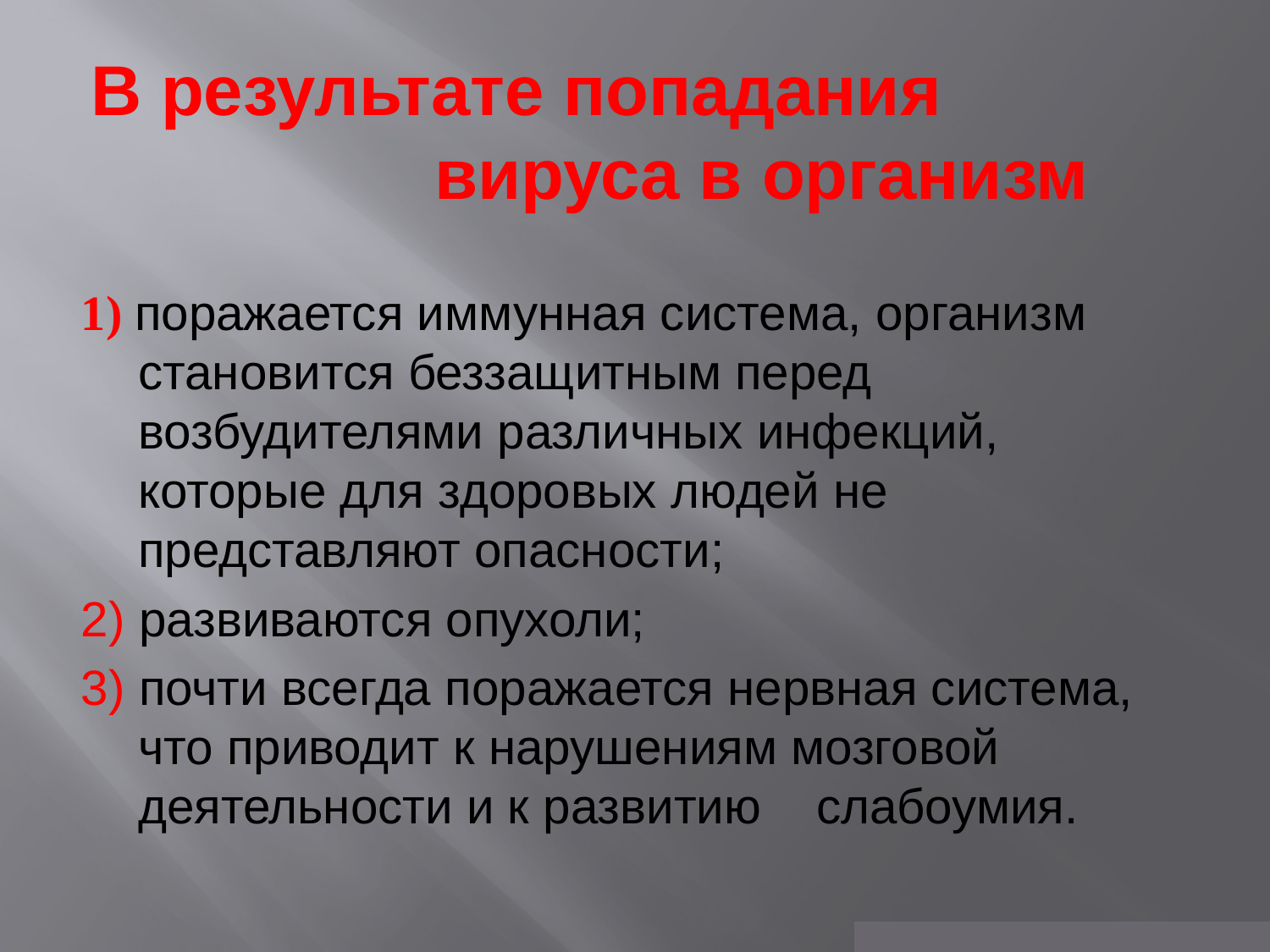

# В результате попадания                          вируса в организм
1) поражается иммунная система, организм становится беззащитным перед возбудителями различных инфекций, которые для здоровых людей не представляют опасности;
2) развиваются опухоли;
3) почти всегда поражается нервная система, что приводит к нарушениям мозговой деятельности и к развитию    слабоумия.